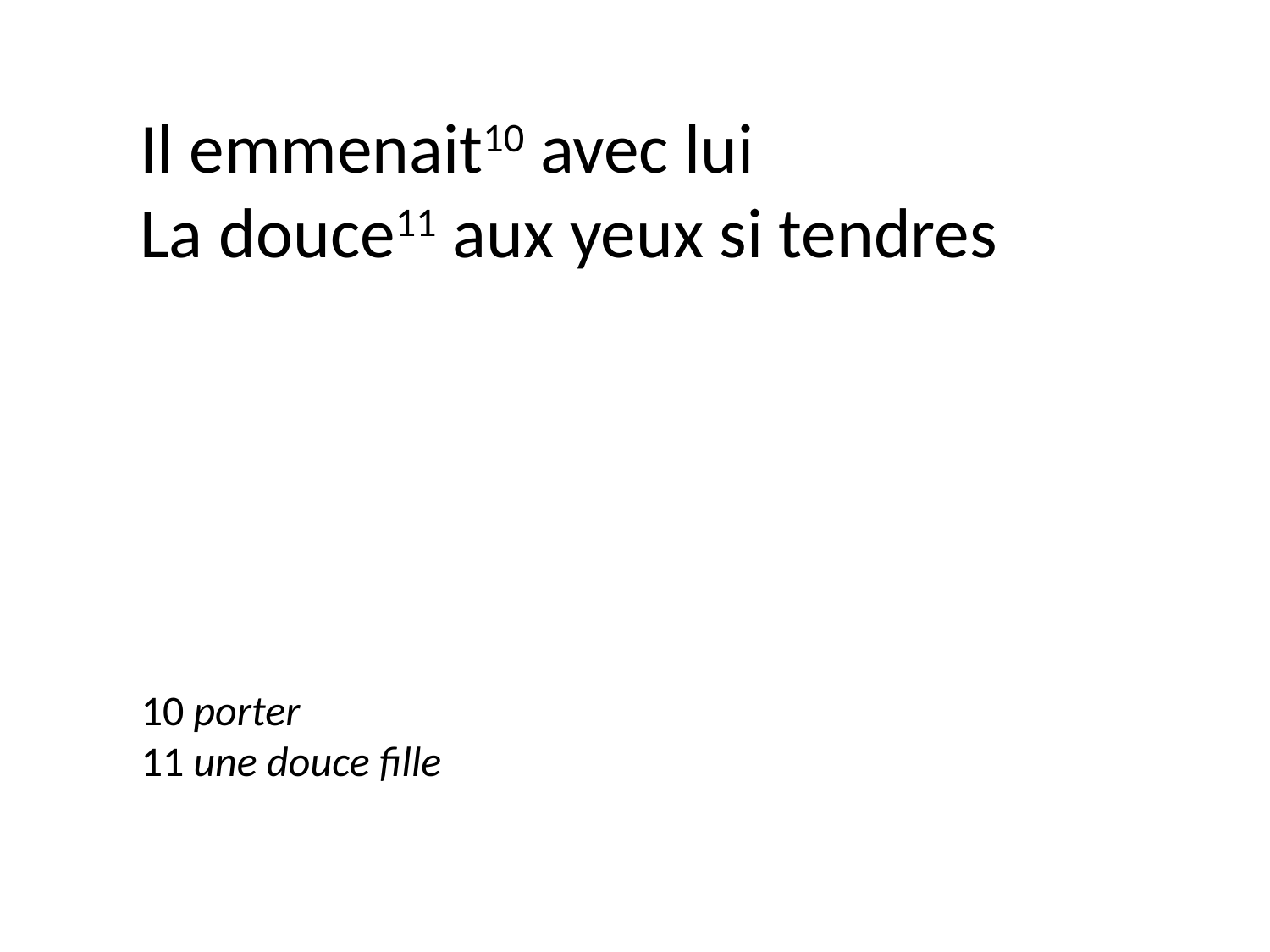

Il emmenait10 avec lui
La douce11 aux yeux si tendres
10 porter
11 une douce fille